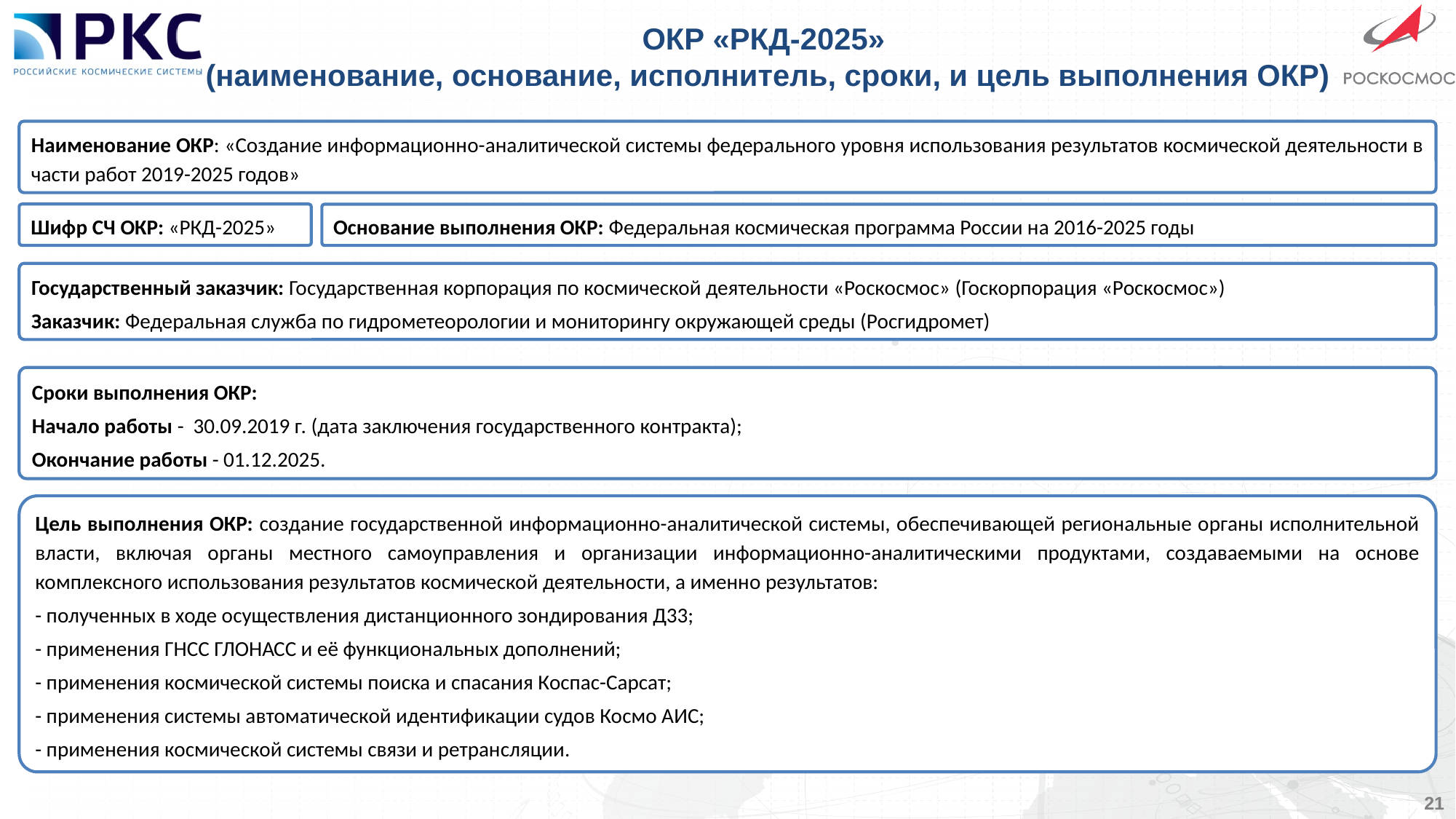

ОКР «РКД-2025»
(наименование, основание, исполнитель, сроки, и цель выполнения ОКР)
Наименование ОКР: «Создание информационно-аналитической системы федерального уровня использования результатов космической деятельности в части работ 2019-2025 годов»
Шифр СЧ ОКР: «РКД-2025»
Основание выполнения ОКР: Федеральная космическая программа России на 2016-2025 годы
Государственный заказчик: Государственная корпорация по космической деятельности «Роскосмос» (Госкорпорация «Роскосмос»)
Заказчик: Федеральная служба по гидрометеорологии и мониторингу окружающей среды (Росгидромет)
Сроки выполнения ОКР:
Начало работы -  30.09.2019 г. (дата заключения государственного контракта);
Окончание работы - 01.12.2025.
Цель выполнения ОКР: создание государственной информационно-аналитической системы, обеспечивающей региональные органы исполнительной власти, включая органы местного самоуправления и организации информационно-аналитическими продуктами, создаваемыми на основе комплексного использования результатов космической деятельности, а именно результатов:
- полученных в ходе осуществления дистанционного зондирования Д33;
- применения ГНСС ГЛОНАСС и её функциональных дополнений;
- применения космической системы поиска и спасания Коспас-Сарсат;
- применения системы автоматической идентификации судов Космо АИС;
- применения космической системы связи и ретрансляции.